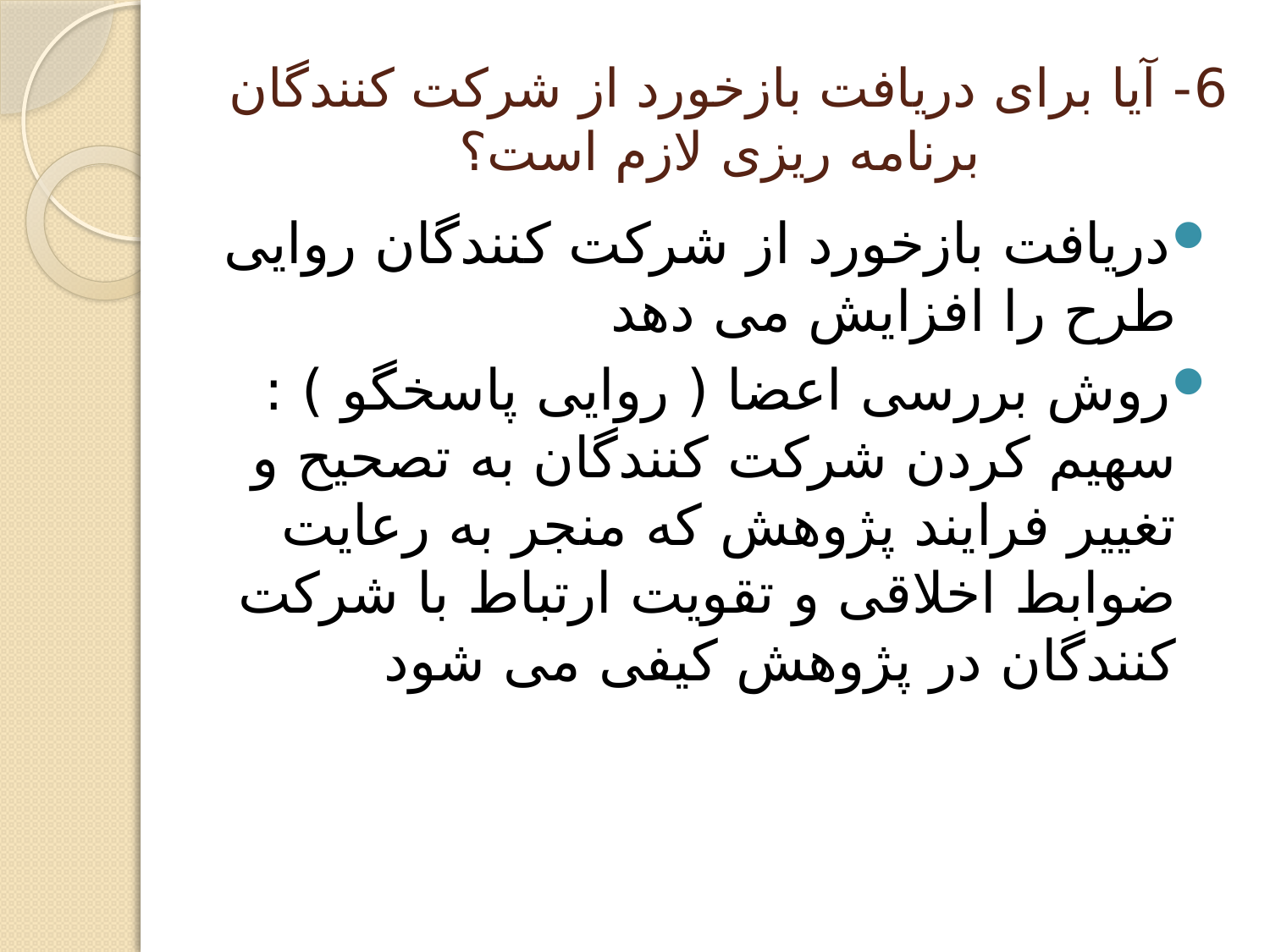

# 6- آیا برای دریافت بازخورد از شرکت کنندگان برنامه ریزی لازم است؟
دریافت بازخورد از شرکت کنندگان روایی طرح را افزایش می دهد
روش بررسی اعضا ( روایی پاسخگو ) : سهیم کردن شرکت کنندگان به تصحیح و تغییر فرایند پژوهش که منجر به رعایت ضوابط اخلاقی و تقویت ارتباط با شرکت کنندگان در پژوهش کیفی می شود